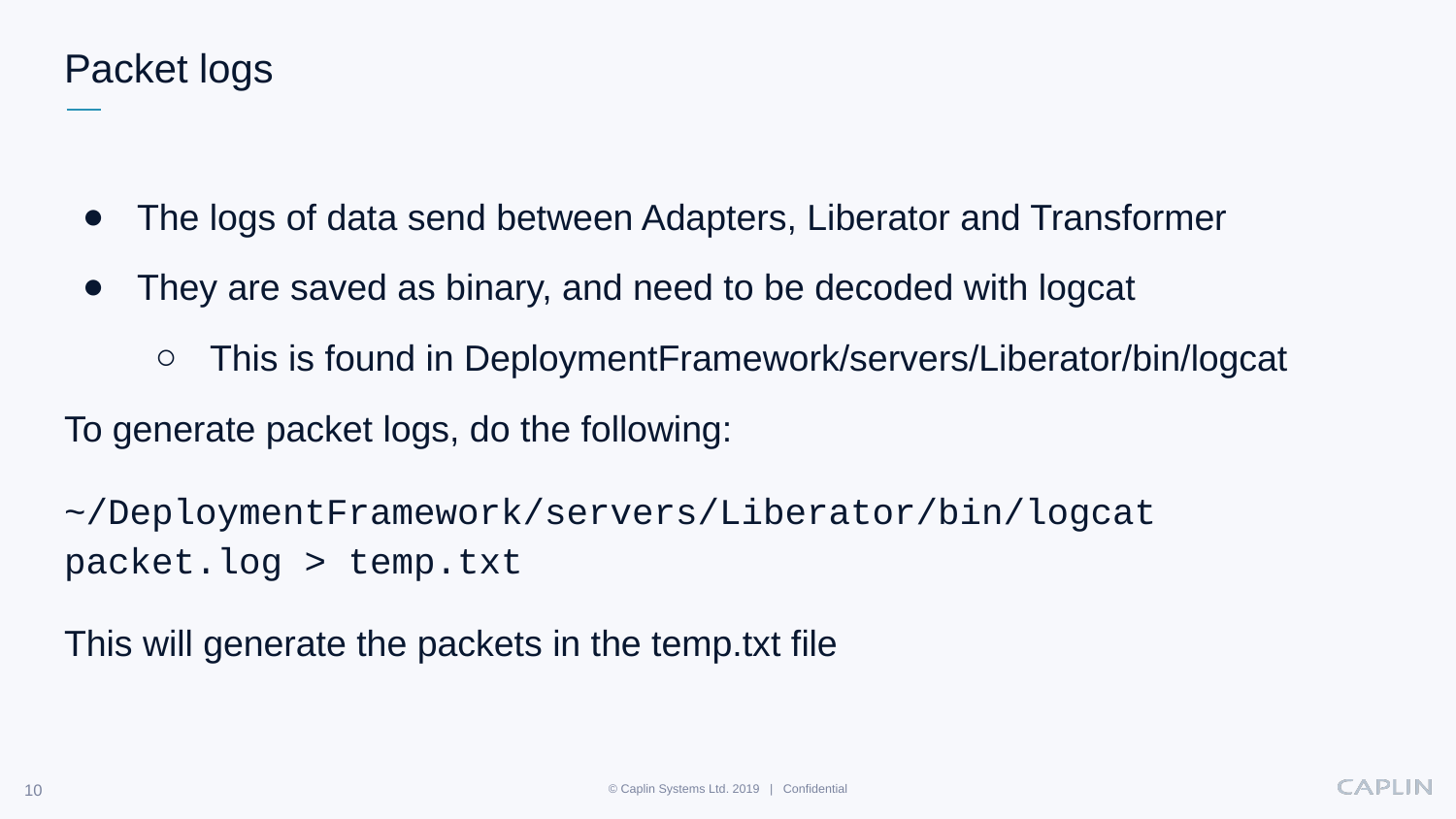

# Packet logs
The logs of data send between Adapters, Liberator and Transformer
They are saved as binary, and need to be decoded with logcat
This is found in DeploymentFramework/servers/Liberator/bin/logcat
To generate packet logs, do the following:
~/DeploymentFramework/servers/Liberator/bin/logcat packet.log > temp.txt
This will generate the packets in the temp.txt file